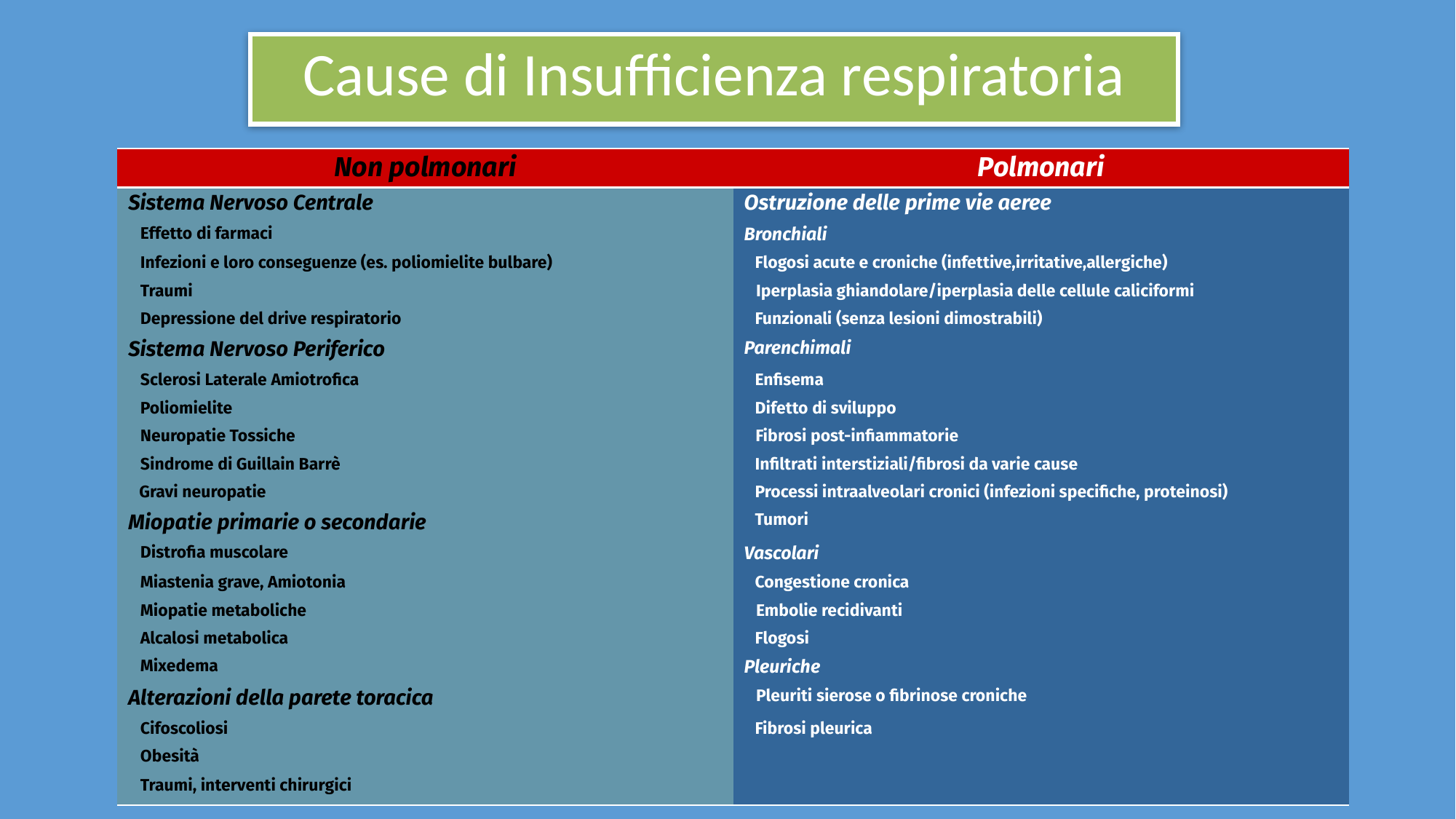

Cause di Insufficienza respiratoria
| Non polmonari | Polmonari |
| --- | --- |
| Sistema Nervoso Centrale | Ostruzione delle prime vie aeree |
| Effetto di farmaci | Bronchiali |
| Infezioni e loro conseguenze (es. poliomielite bulbare) | Flogosi acute e croniche (infettive,irritative,allergiche) |
| Traumi | Iperplasia ghiandolare/iperplasia delle cellule caliciformi |
| Depressione del drive respiratorio | Funzionali (senza lesioni dimostrabili) |
| Sistema Nervoso Periferico | Parenchimali |
| Sclerosi Laterale Amiotrofica | Enfisema |
| Poliomielite | Difetto di sviluppo |
| Neuropatie Tossiche | Fibrosi post-infiammatorie |
| Sindrome di Guillain Barrè | Infiltrati interstiziali/fibrosi da varie cause |
| Gravi neuropatie | Processi intraalveolari cronici (infezioni specifiche, proteinosi) |
| Miopatie primarie o secondarie | Tumori |
| Distrofia muscolare | Vascolari |
| Miastenia grave, Amiotonia | Congestione cronica |
| Miopatie metaboliche | Embolie recidivanti |
| Alcalosi metabolica | Flogosi |
| Mixedema | Pleuriche |
| Alterazioni della parete toracica | Pleuriti sierose o fibrinose croniche |
| Cifoscoliosi | Fibrosi pleurica |
| Obesità |  |
| Traumi, interventi chirurgici |  |